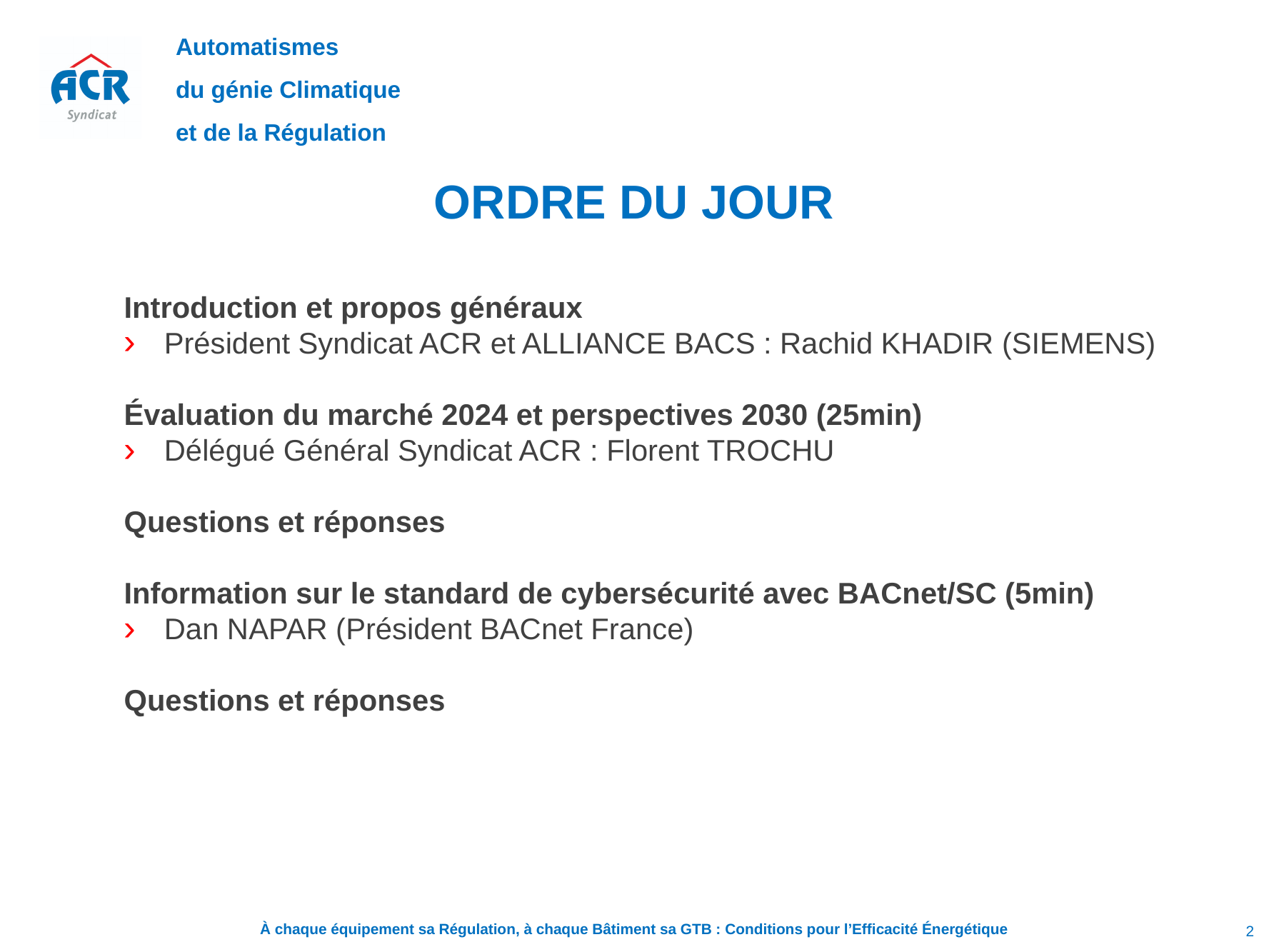

# ORDRE DU JOUR
Introduction et propos généraux
Président Syndicat ACR et ALLIANCE BACS : Rachid KHADIR (SIEMENS)
Évaluation du marché 2024 et perspectives 2030 (25min)
Délégué Général Syndicat ACR : Florent TROCHU
Questions et réponses
Information sur le standard de cybersécurité avec BACnet/SC (5min)
Dan NAPAR (Président BACnet France)
Questions et réponses